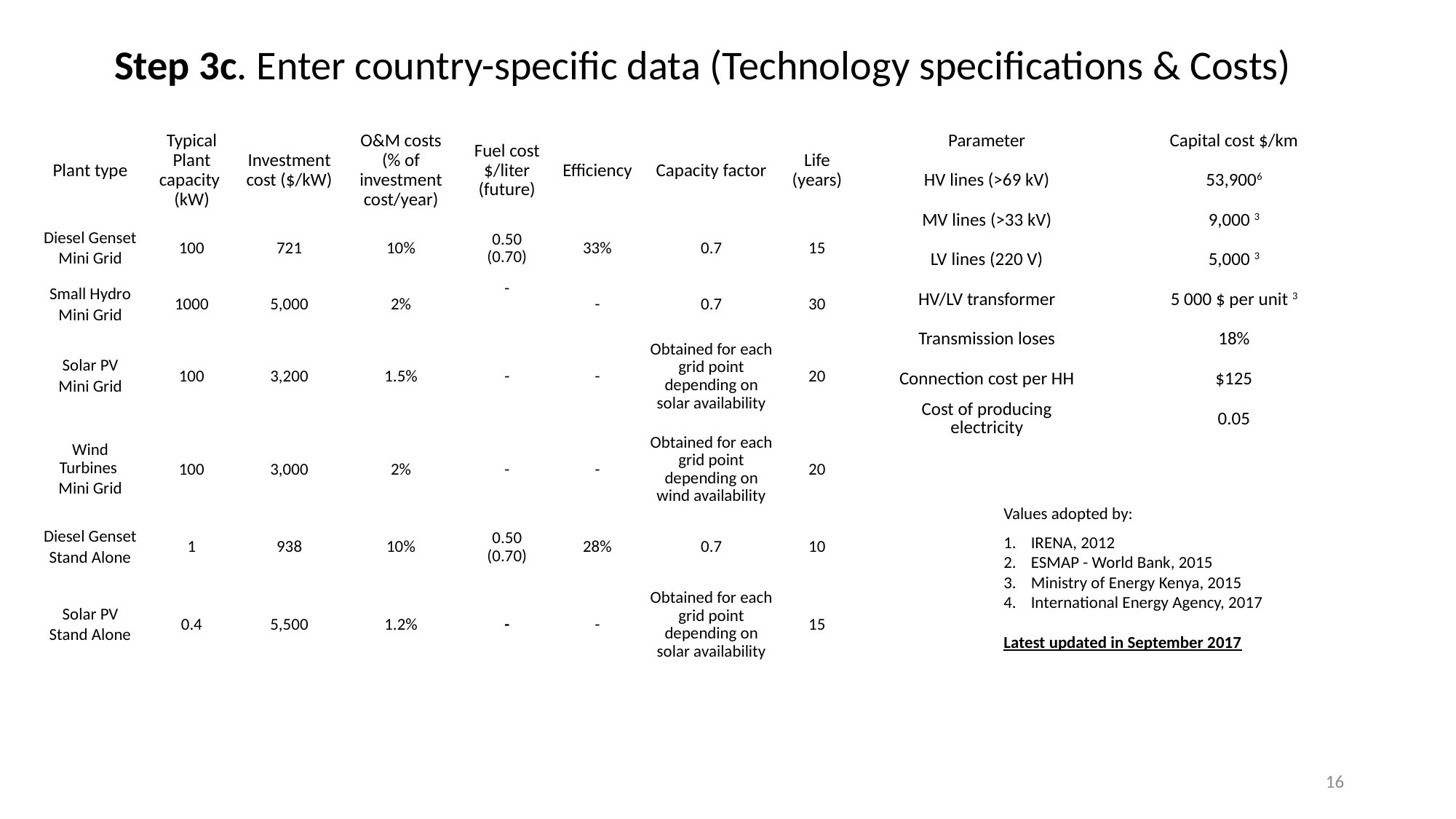

Step 3c. Enter country-specific data (Technology specifications & Costs)

| Plant type | Typical Plant capacity (kW) | Investment cost ($/kW) | O&M costs (% of investment cost/year) | Fuel cost $/liter (future) | Efficiency | Capacity factor | Life (years) |
| --- | --- | --- | --- | --- | --- | --- | --- |
| Diesel Genset Mini Grid | 100 | 721 | 10% | 0.50 (0.70) | 33% | 0.7 | 15 |
| Small Hydro Mini Grid | 1000 | 5,000 | 2% | - | - | 0.7 | 30 |
| Solar PV Mini Grid | 100 | 3,200 | 1.5% | - | - | Obtained for each grid point depending on solar availability | 20 |
| Wind Turbines Mini Grid | 100 | 3,000 | 2% | - | - | Obtained for each grid point depending on wind availability | 20 |
| Diesel Genset Stand Alone | 1 | 938 | 10% | 0.50 (0.70) | 28% | 0.7 | 10 |
| Solar PV Stand Alone | 0.4 | 5,500 | 1.2% | - | - | Obtained for each grid point depending on solar availability | 15 |
| Parameter | Capital cost $/km |
| --- | --- |
| HV lines (>69 kV) | 53,9006 |
| MV lines (>33 kV) | 9,000 3 |
| LV lines (220 V) | 5,000 3 |
| HV/LV transformer | 5 000 $ per unit 3 |
| Transmission loses | 18% |
| Connection cost per HH | $125 |
| Cost of producing electricity | 0.05 |
Values adopted by:
IRENA, 2012
ESMAP - World Bank, 2015
Ministry of Energy Kenya, 2015
International Energy Agency, 2017

Latest updated in September 2017

16